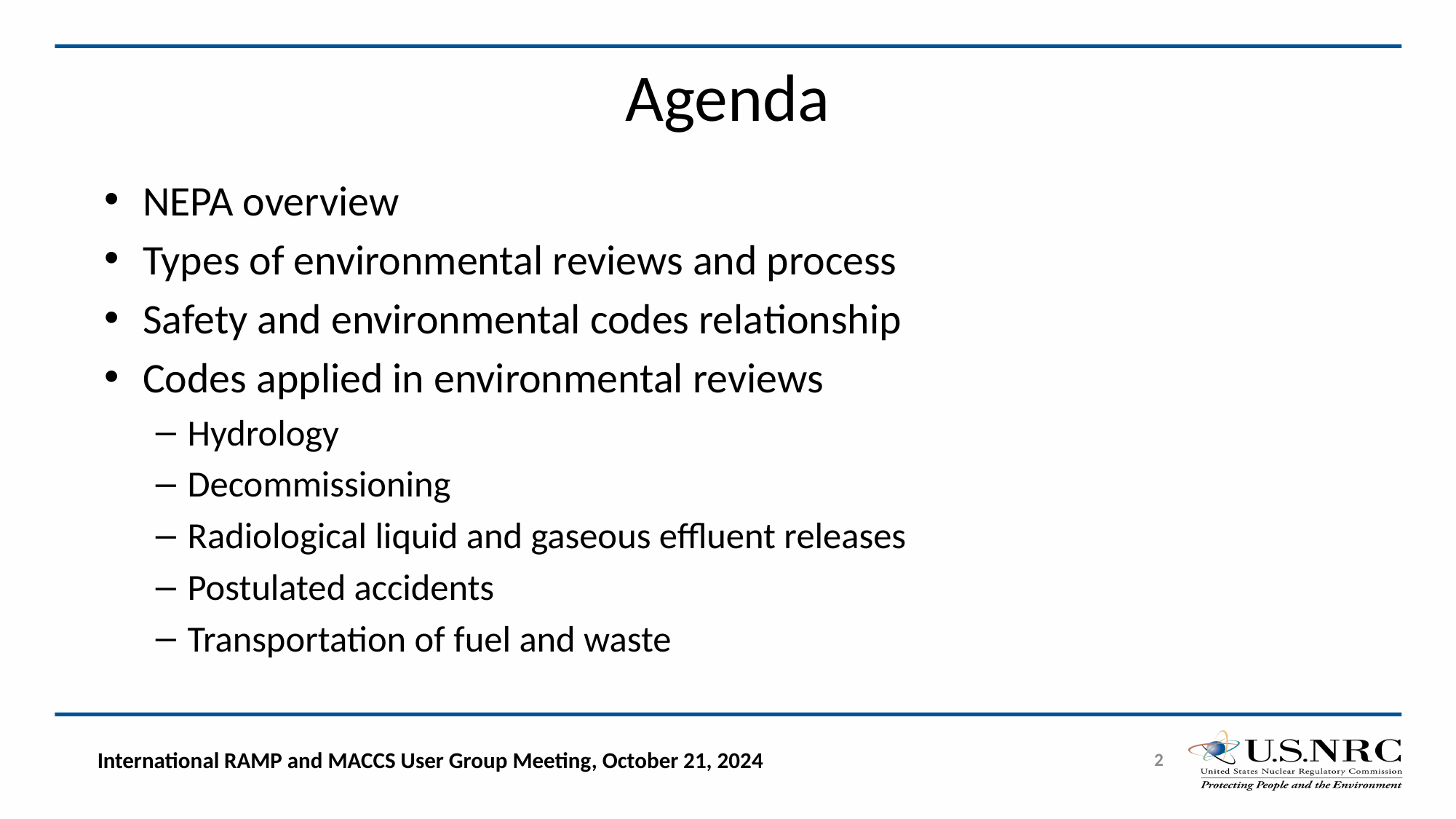

# Agenda
NEPA overview
Types of environmental reviews and process
Safety and environmental codes relationship
Codes applied in environmental reviews
Hydrology
Decommissioning
Radiological liquid and gaseous effluent releases
Postulated accidents
Transportation of fuel and waste

2
International RAMP and MACCS User Group Meeting, October 21, 2024